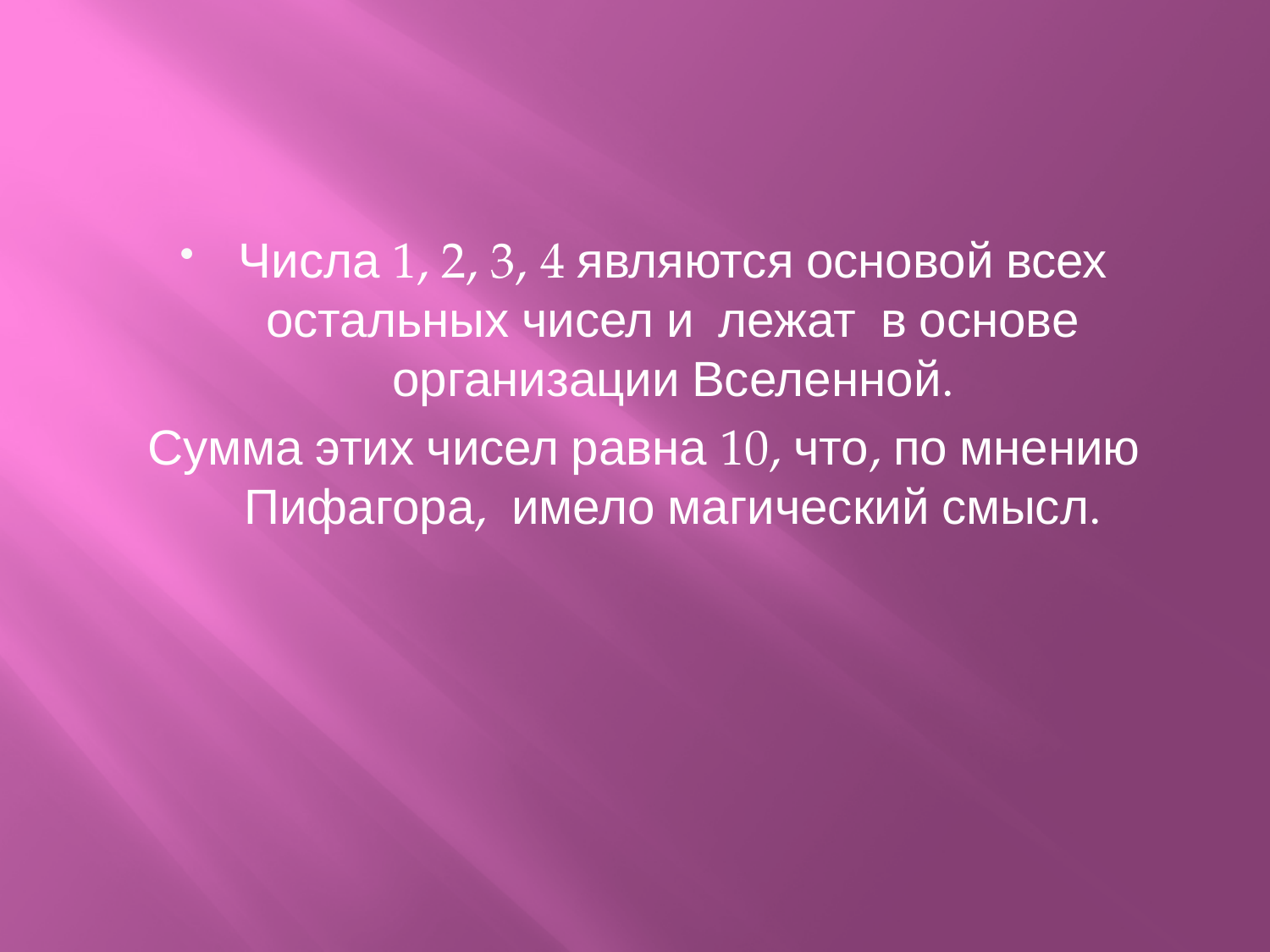

Числа 1, 2, 3, 4 являются основой всех остальных чисел и  лежат  в основе организации Вселенной.
Сумма этих чисел равна 10, что, по мнению Пифагора,  имело магический смысл.